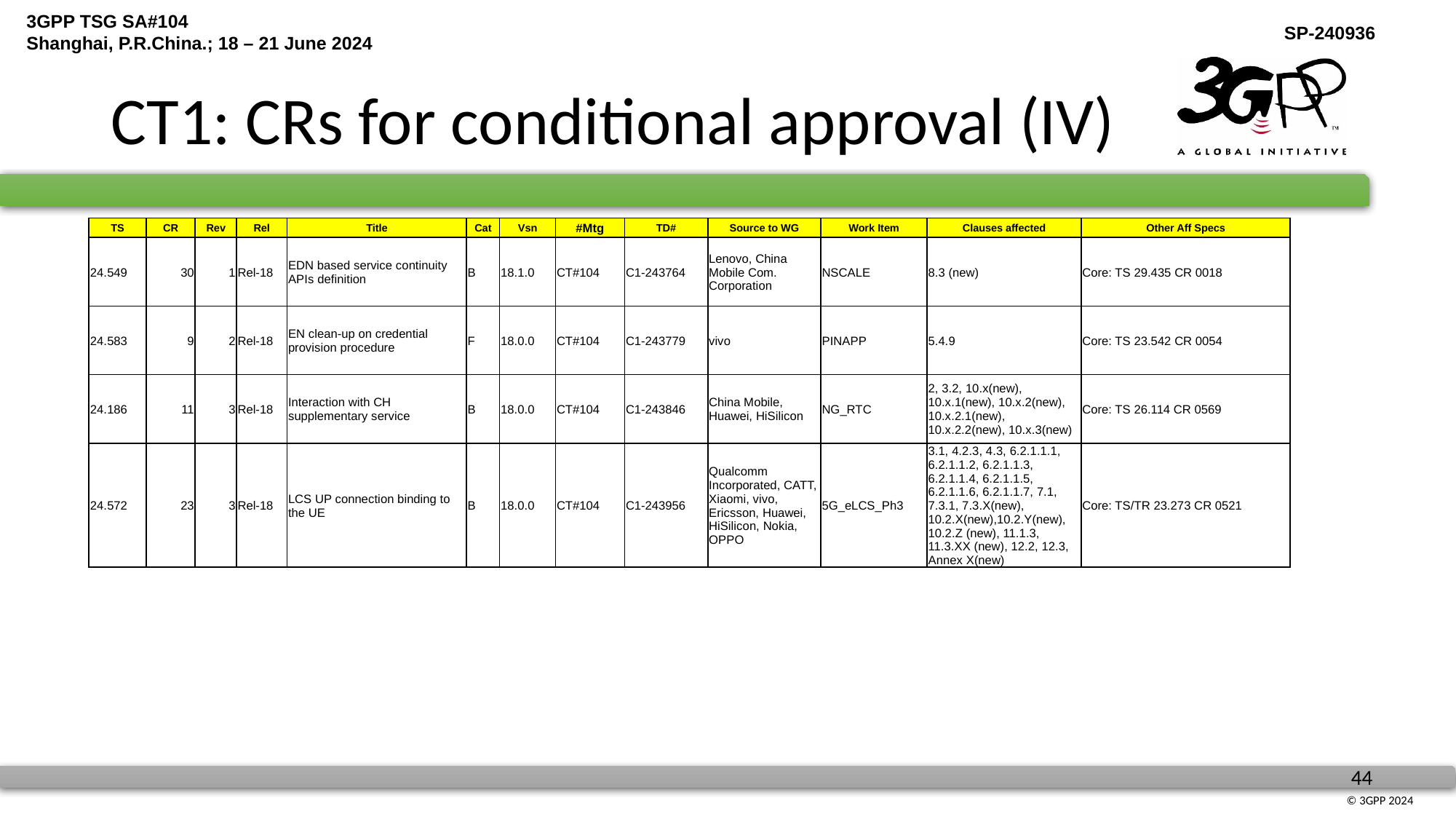

# CT1: CRs for conditional approval (IV)
| TS | CR | Rev | Rel | Title | Cat | Vsn | #Mtg | TD# | Source to WG | Work Item | Clauses affected | Other Aff Specs |
| --- | --- | --- | --- | --- | --- | --- | --- | --- | --- | --- | --- | --- |
| 24.549 | 30 | 1 | Rel-18 | EDN based service continuity APIs definition | B | 18.1.0 | CT#104 | C1-243764 | Lenovo, China Mobile Com. Corporation | NSCALE | 8.3 (new) | Core: TS 29.435 CR 0018 |
| 24.583 | 9 | 2 | Rel-18 | EN clean-up on credential provision procedure | F | 18.0.0 | CT#104 | C1-243779 | vivo | PINAPP | 5.4.9 | Core: TS 23.542 CR 0054 |
| 24.186 | 11 | 3 | Rel-18 | Interaction with CH supplementary service | B | 18.0.0 | CT#104 | C1-243846 | China Mobile, Huawei, HiSilicon | NG\_RTC | 2, 3.2, 10.x(new), 10.x.1(new), 10.x.2(new), 10.x.2.1(new), 10.x.2.2(new), 10.x.3(new) | Core: TS 26.114 CR 0569 |
| 24.572 | 23 | 3 | Rel-18 | LCS UP connection binding to the UE | B | 18.0.0 | CT#104 | C1-243956 | Qualcomm Incorporated, CATT, Xiaomi, vivo, Ericsson, Huawei, HiSilicon, Nokia, OPPO | 5G\_eLCS\_Ph3 | 3.1, 4.2.3, 4.3, 6.2.1.1.1, 6.2.1.1.2, 6.2.1.1.3, 6.2.1.1.4, 6.2.1.1.5, 6.2.1.1.6, 6.2.1.1.7, 7.1, 7.3.1, 7.3.X(new), 10.2.X(new),10.2.Y(new), 10.2.Z (new), 11.1.3, 11.3.XX (new), 12.2, 12.3, Annex X(new) | Core: TS/TR 23.273 CR 0521 |